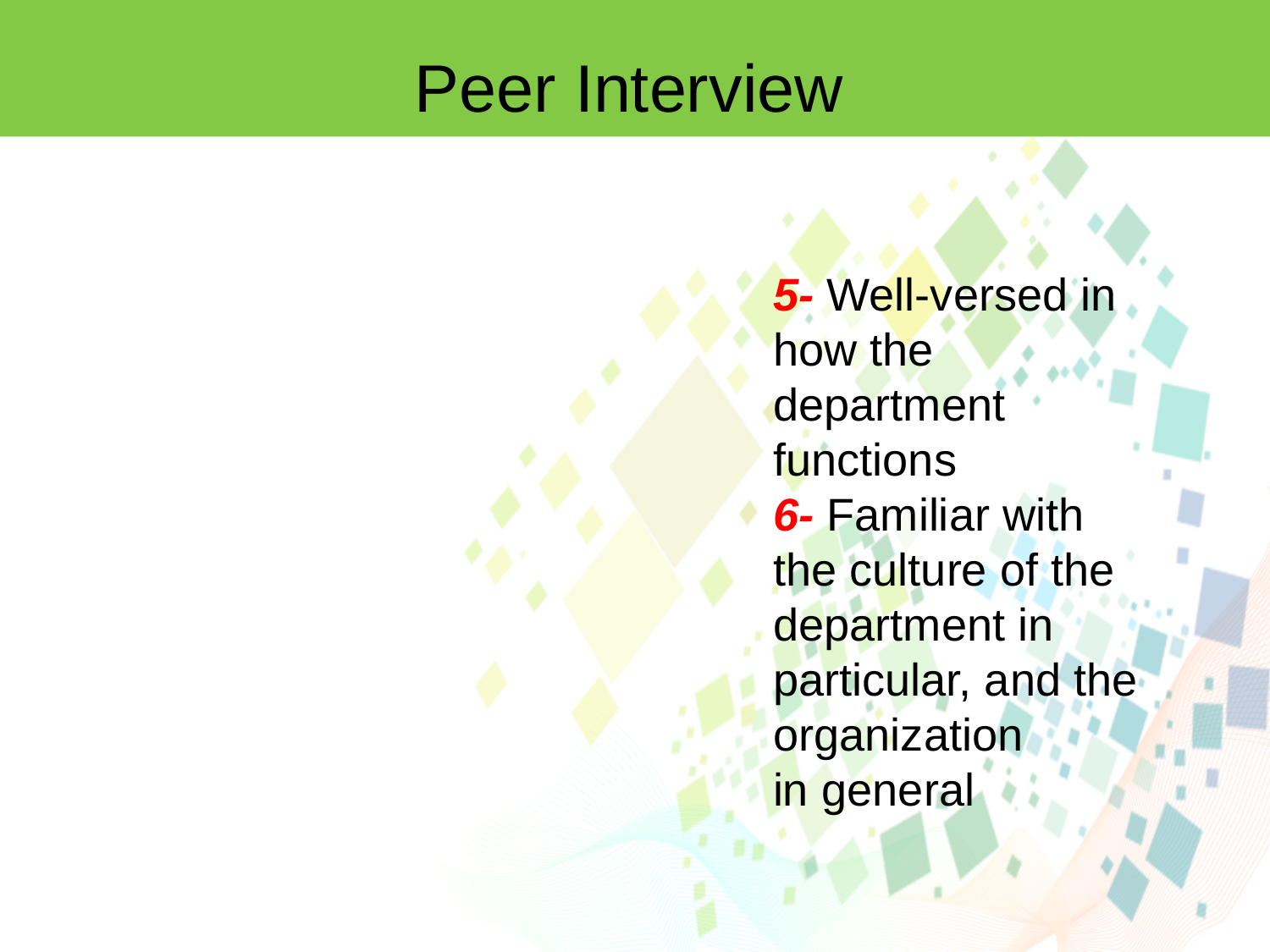

Peer Interview
5- Well-versed in how the department functions
6- Familiar with the culture of the department in particular, and the organization
in general